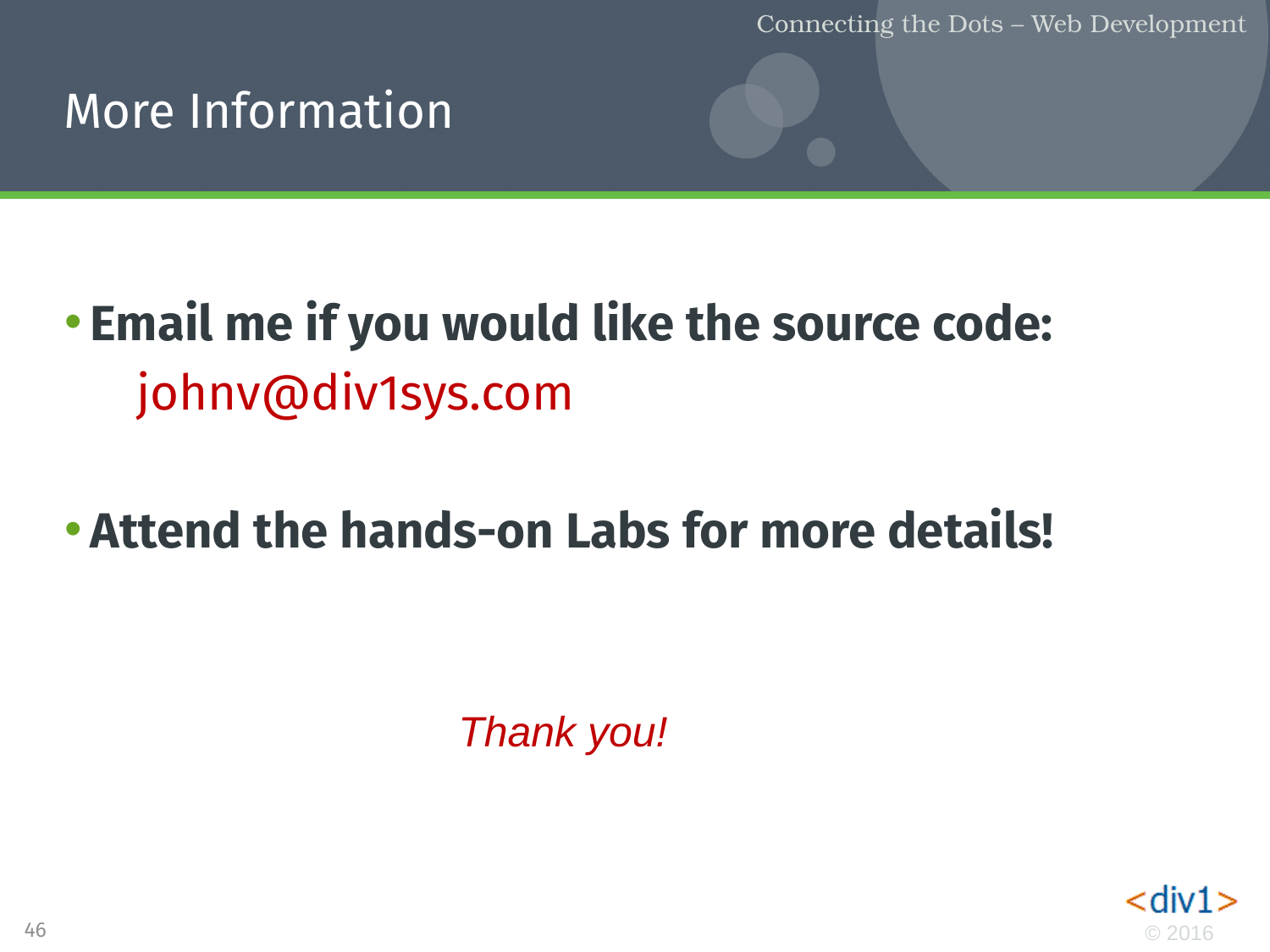

# More Information

Email me if you would like the source code:
johnv@div1sys.com

Attend the hands-on Labs for more details!
Thank you!